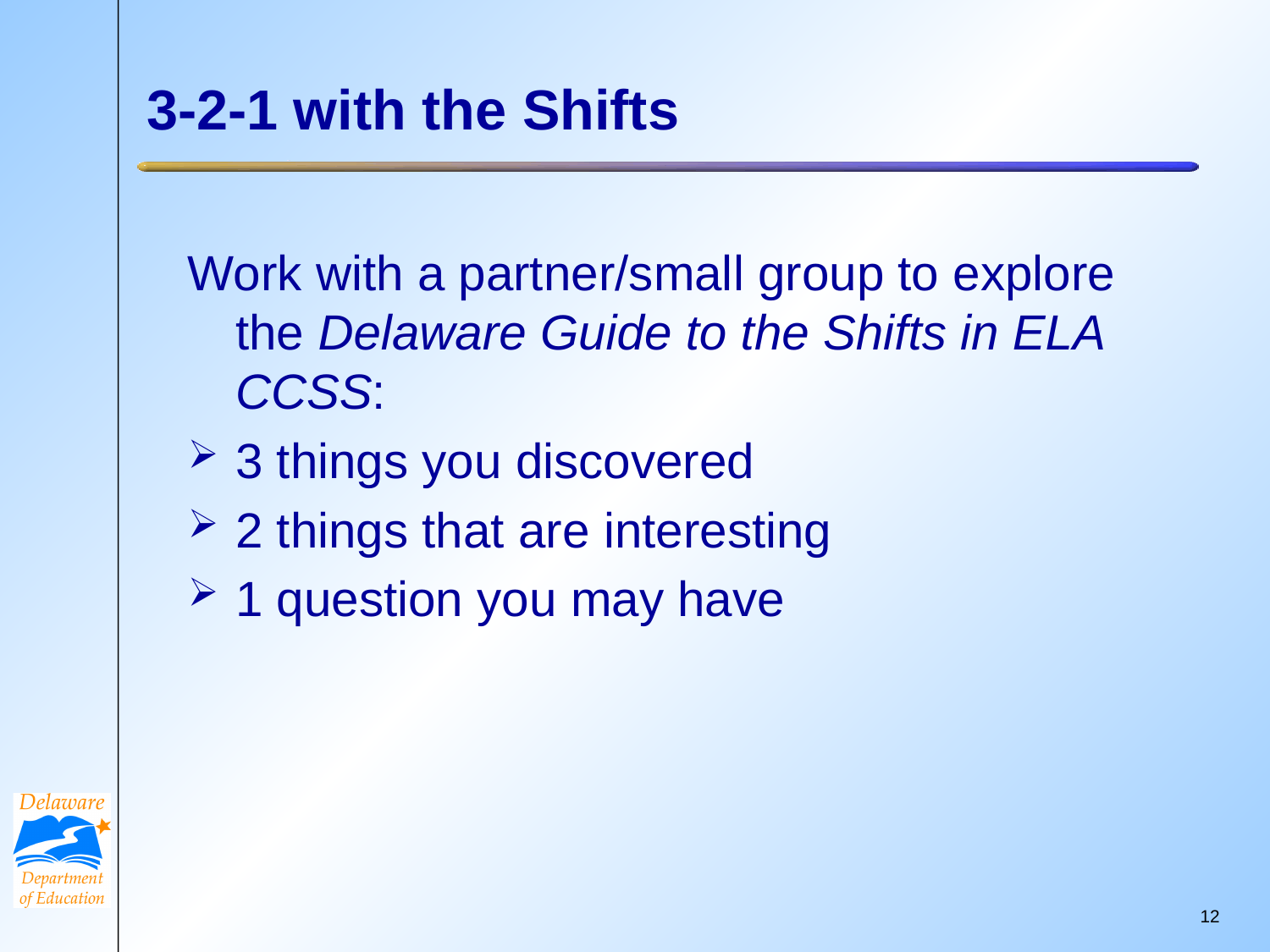

# 3-2-1 with the Shifts
Work with a partner/small group to explore the Delaware Guide to the Shifts in ELA CCSS:
3 things you discovered
2 things that are interesting
1 question you may have

12